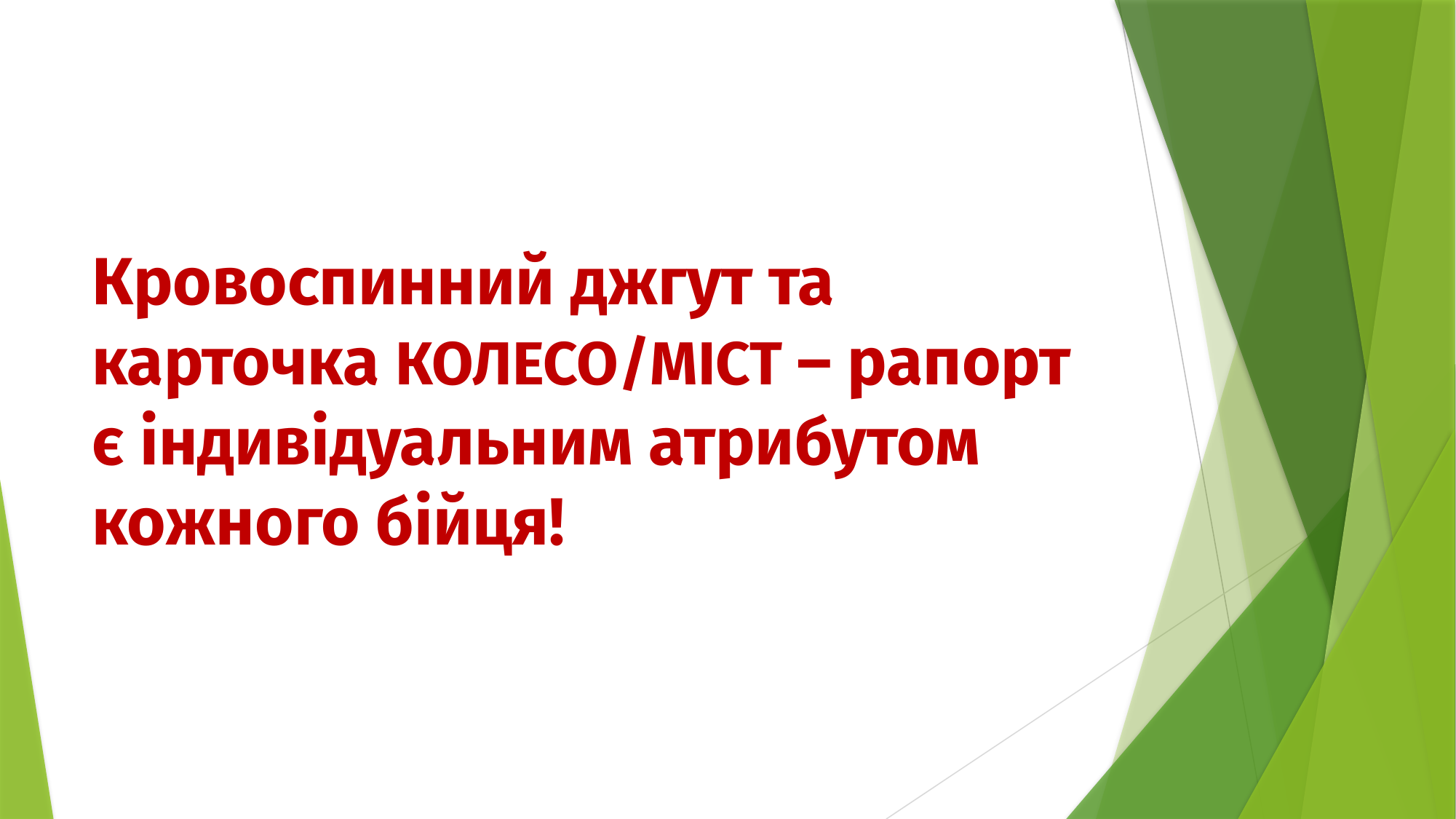

# Кровоспинний джгут та карточка КОЛЕСО/МІСТ – рапорт є індивідуальним атрибутом кожного бійця!